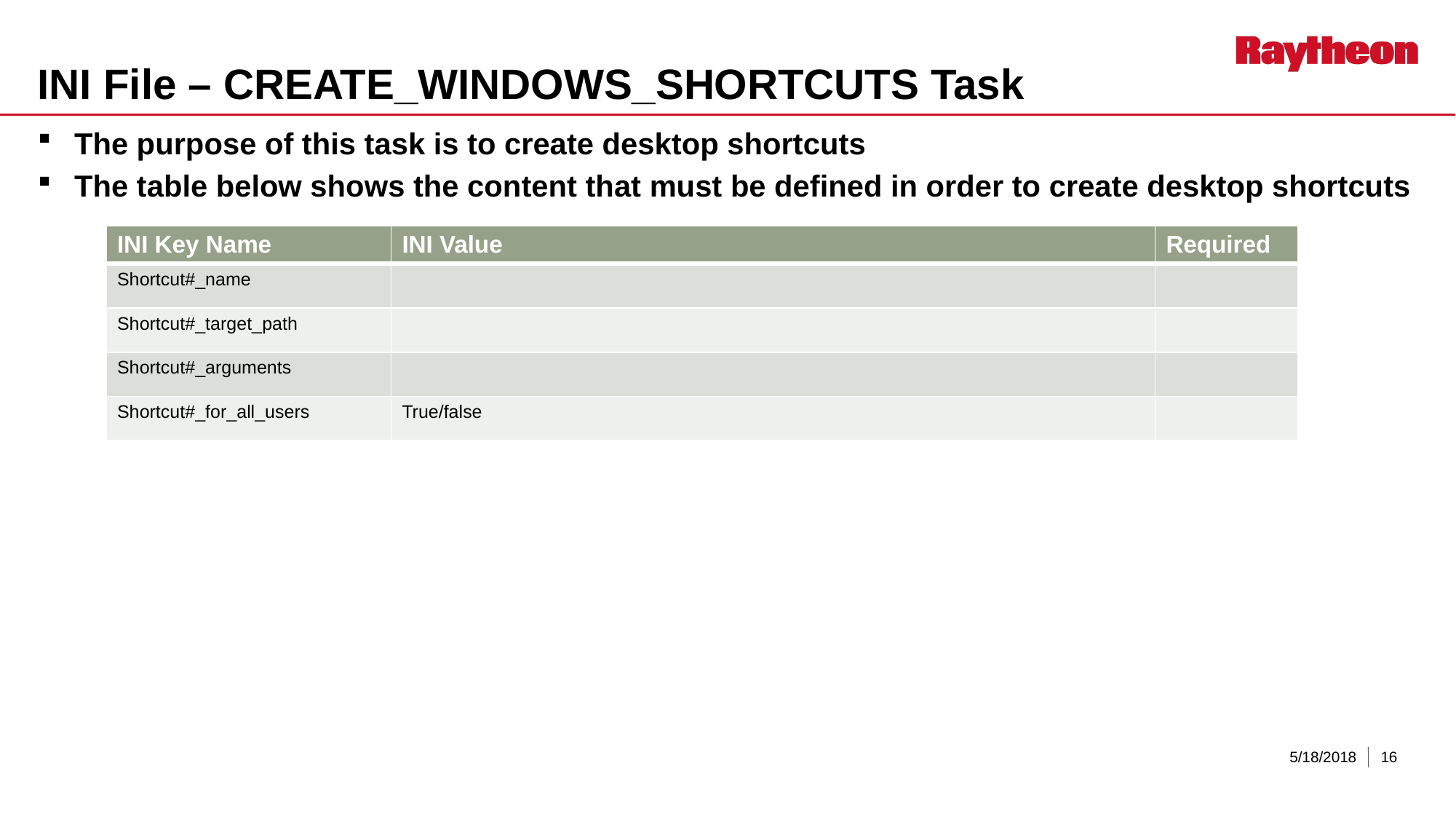

# INI File – CREATE_WINDOWS_SHORTCUTS Task
The purpose of this task is to create desktop shortcuts
The table below shows the content that must be defined in order to create desktop shortcuts
| INI Key Name | INI Value | Required |
| --- | --- | --- |
| Shortcut#\_name |  |  |
| Shortcut#\_target\_path |  |  |
| Shortcut#\_arguments |  |  |
| Shortcut#\_for\_all\_users | True/false |  |
5/18/2018
16